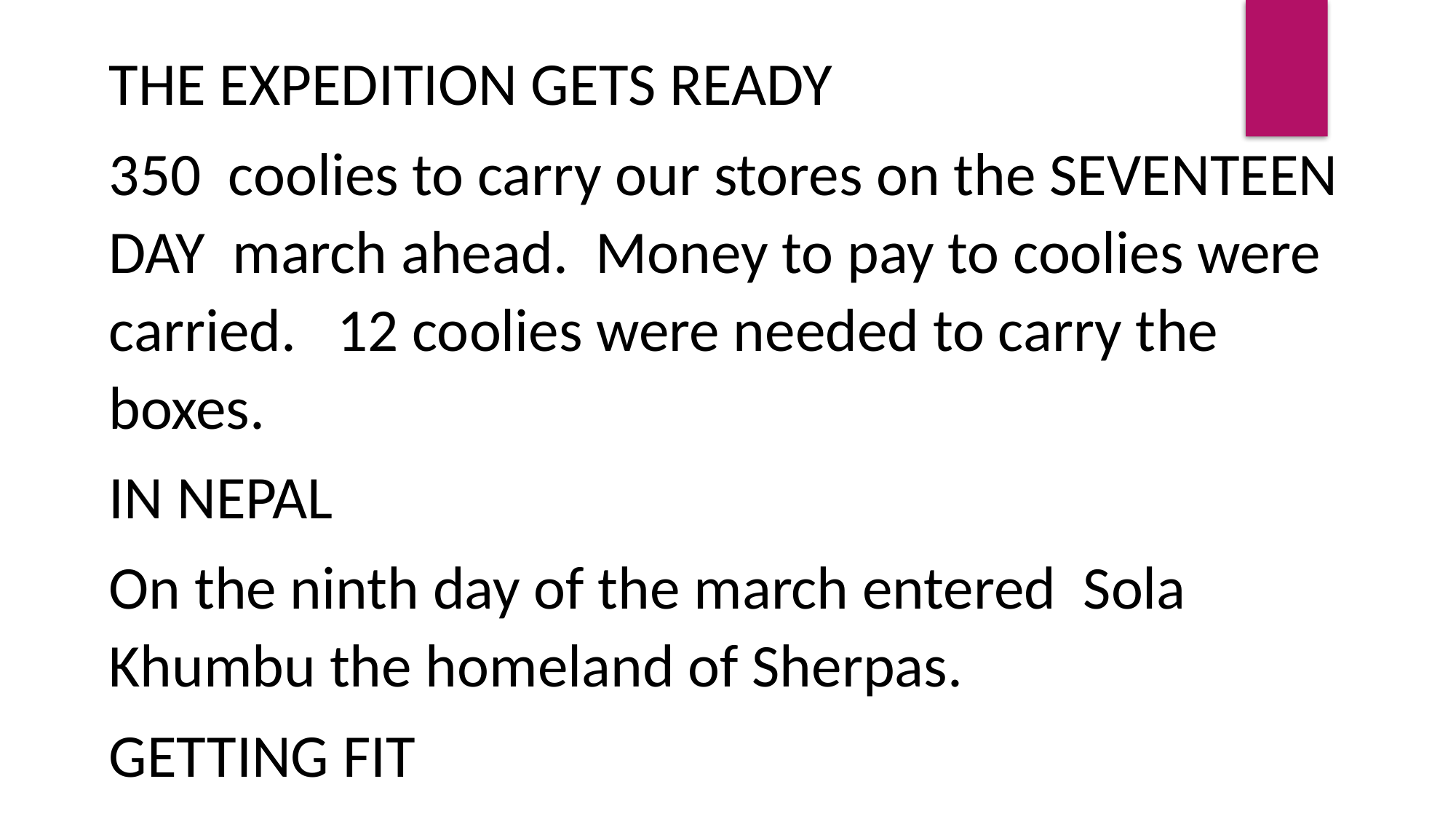

THE EXPEDITION GETS READY
350  coolies to carry our stores on the SEVENTEEN DAY  march ahead.  Money to pay to coolies were carried.   12 coolies were needed to carry the boxes.
IN NEPAL
On the ninth day of the march entered  Sola Khumbu the homeland of Sherpas.
GETTING FIT